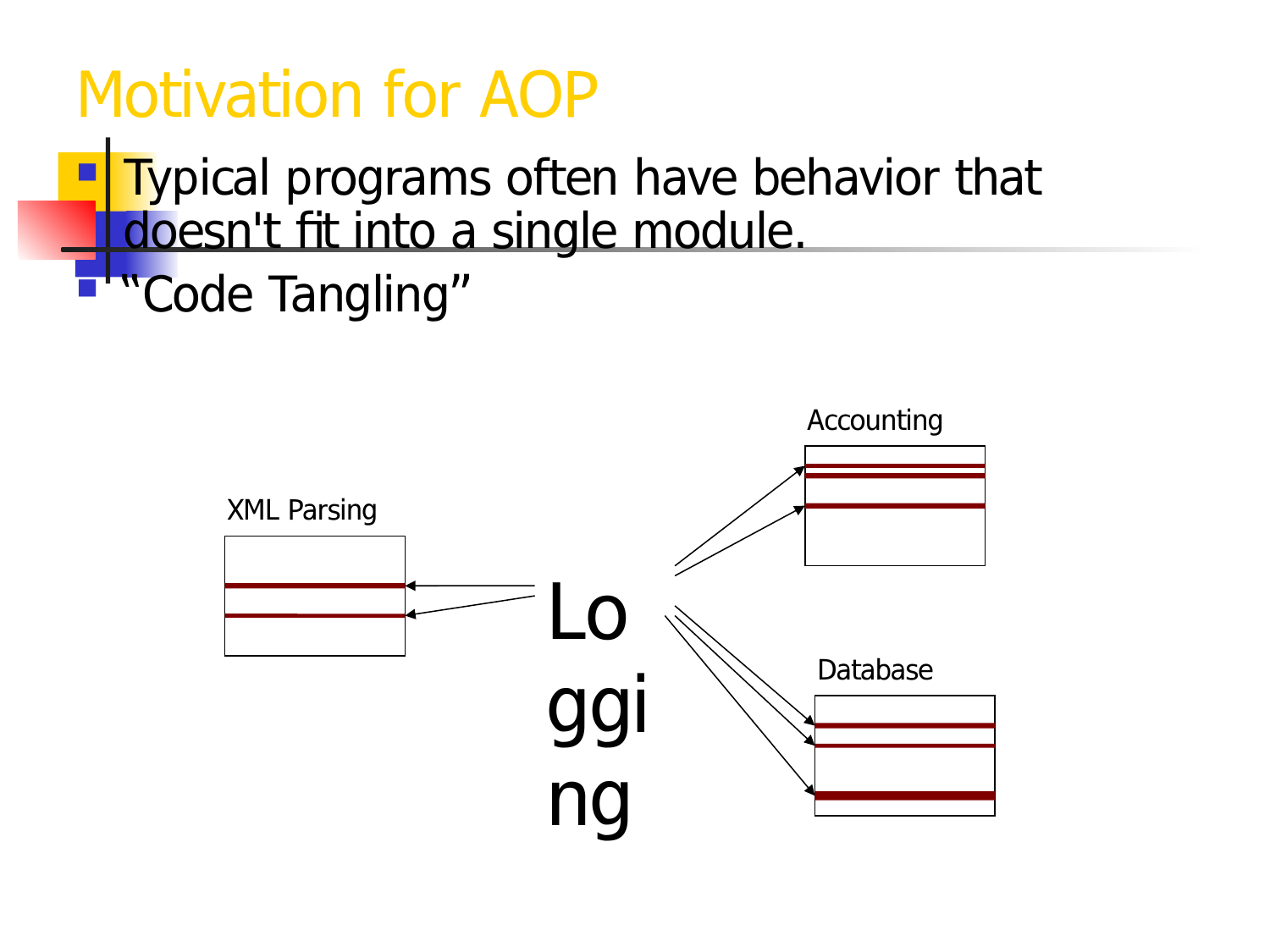

# Motivation for AOP
Typical programs often have behavior that doesn't fit into a single module.
“Code Tangling”
Accounting

XML Parsing

Logging

Database